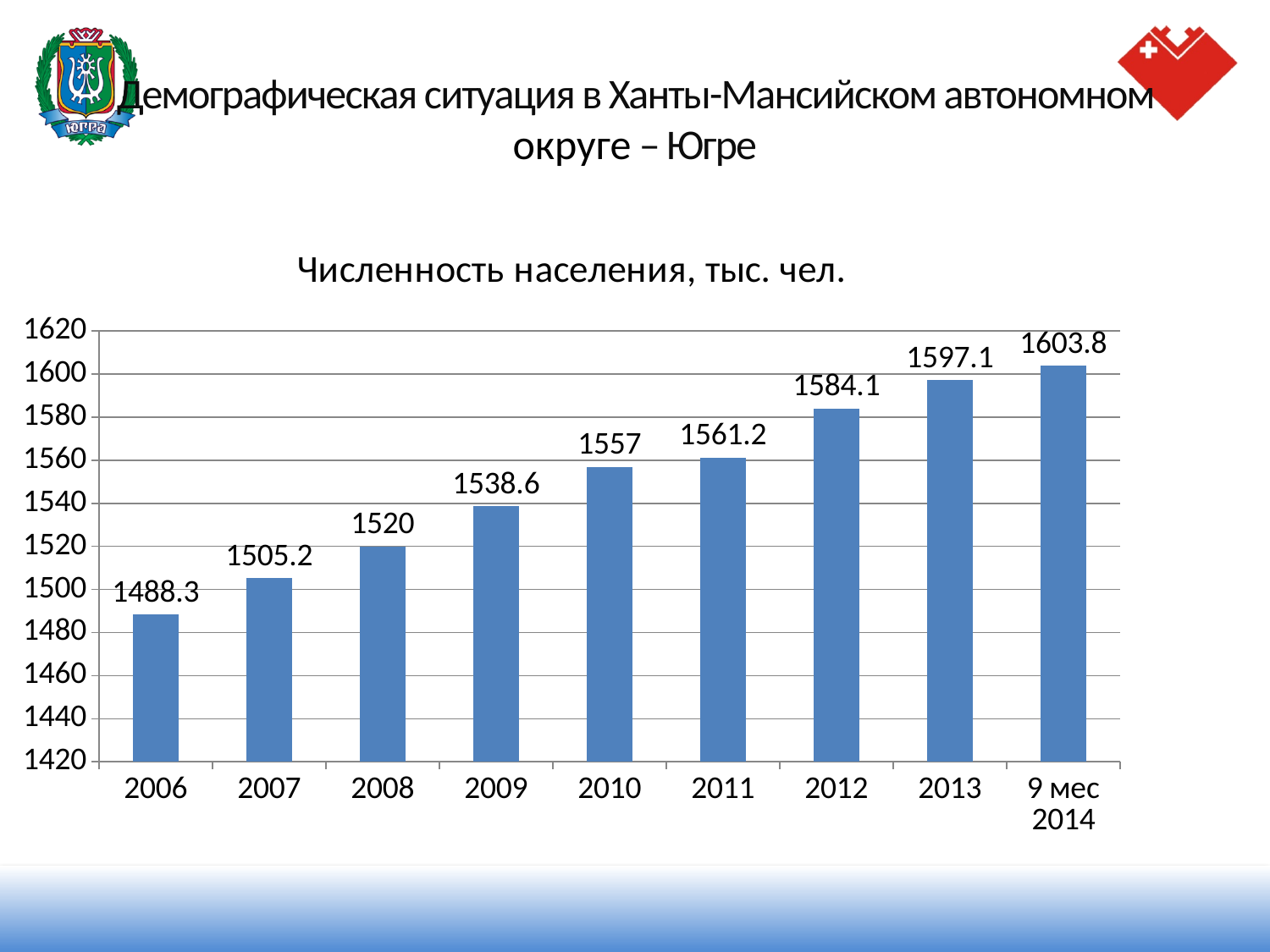

# Демографическая ситуация в Ханты-Мансийском автономном округе – Югре

### Chart: Численность населения, тыс. чел.

| Category | Столбец1 |
|---|---|
| 2006 | 1488.3 |
| 2007 | 1505.2 |
| 2008 | 1520.0 |
| 2009 | 1538.6 |
| 2010 | 1557.0 |
| 2011 | 1561.2 |
| 2012 | 1584.1 |
| 2013 | 1597.1 |
| 9 мес 2014 | 1603.8 |